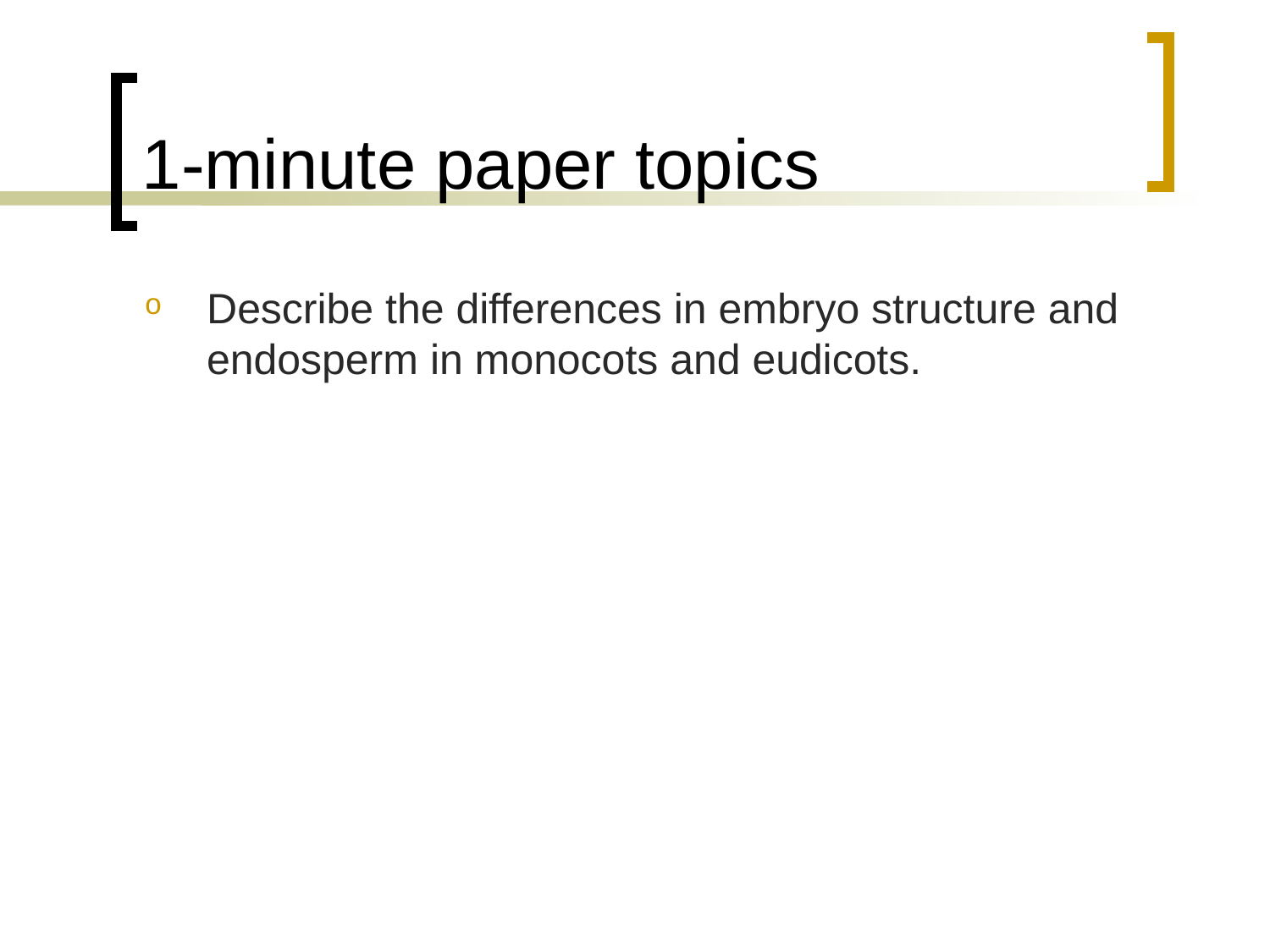

# 1-minute paper topics
Describe the differences in embryo structure and endosperm in monocots and eudicots.